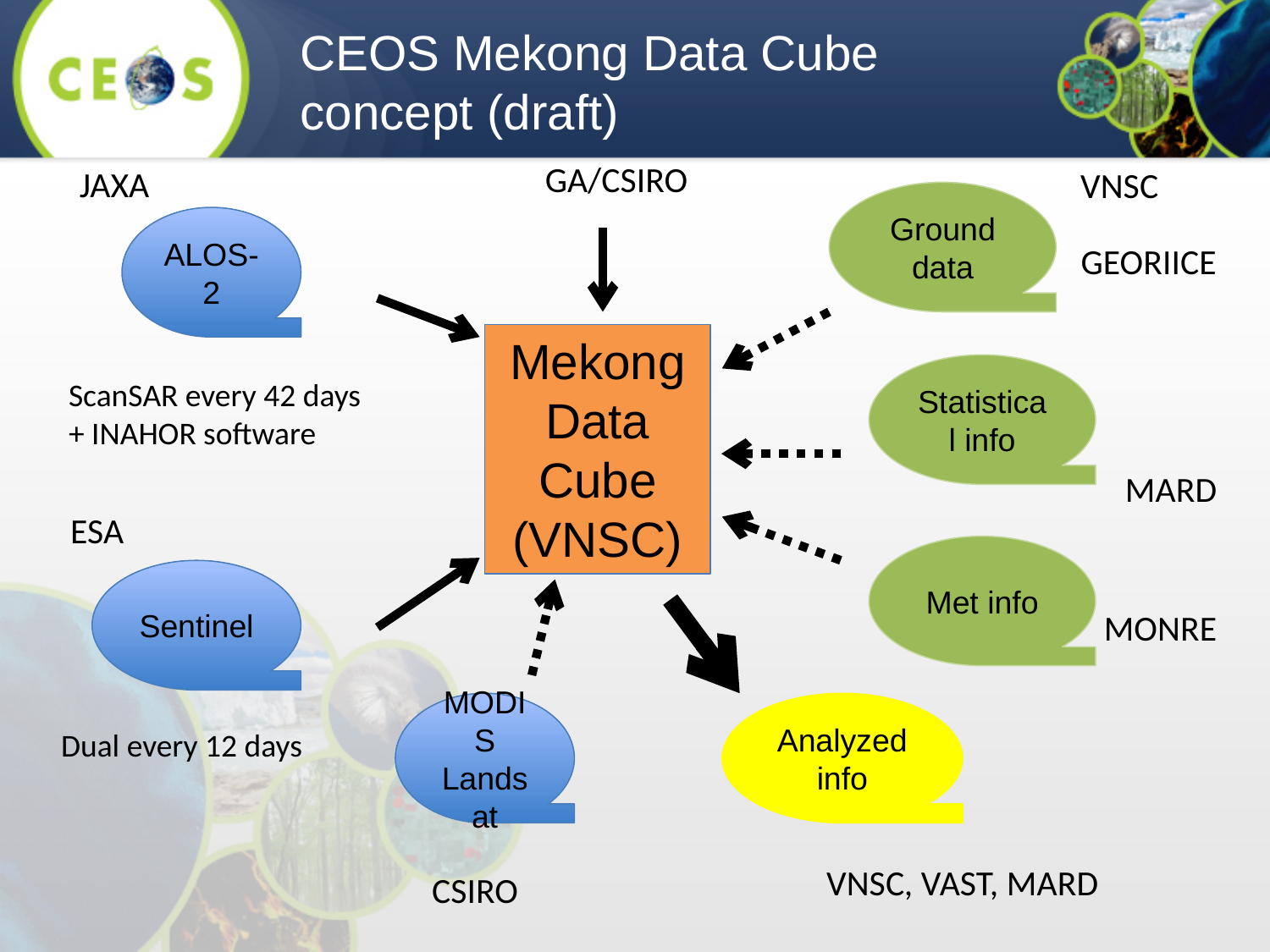

CEOS Mekong Data Cube concept (draft)
GA/CSIRO
JAXA
VNSC
Ground data
ALOS-2
GEORIICE
Mekong
Data Cube
(VNSC)
Statistical info
ScanSAR every 42 days
+ INAHOR software
MARD
ESA
Met info
Sentinel
MONRE
MODIS
Landsat
Analyzed info
Dual every 12 days
VNSC, VAST, MARD
CSIRO